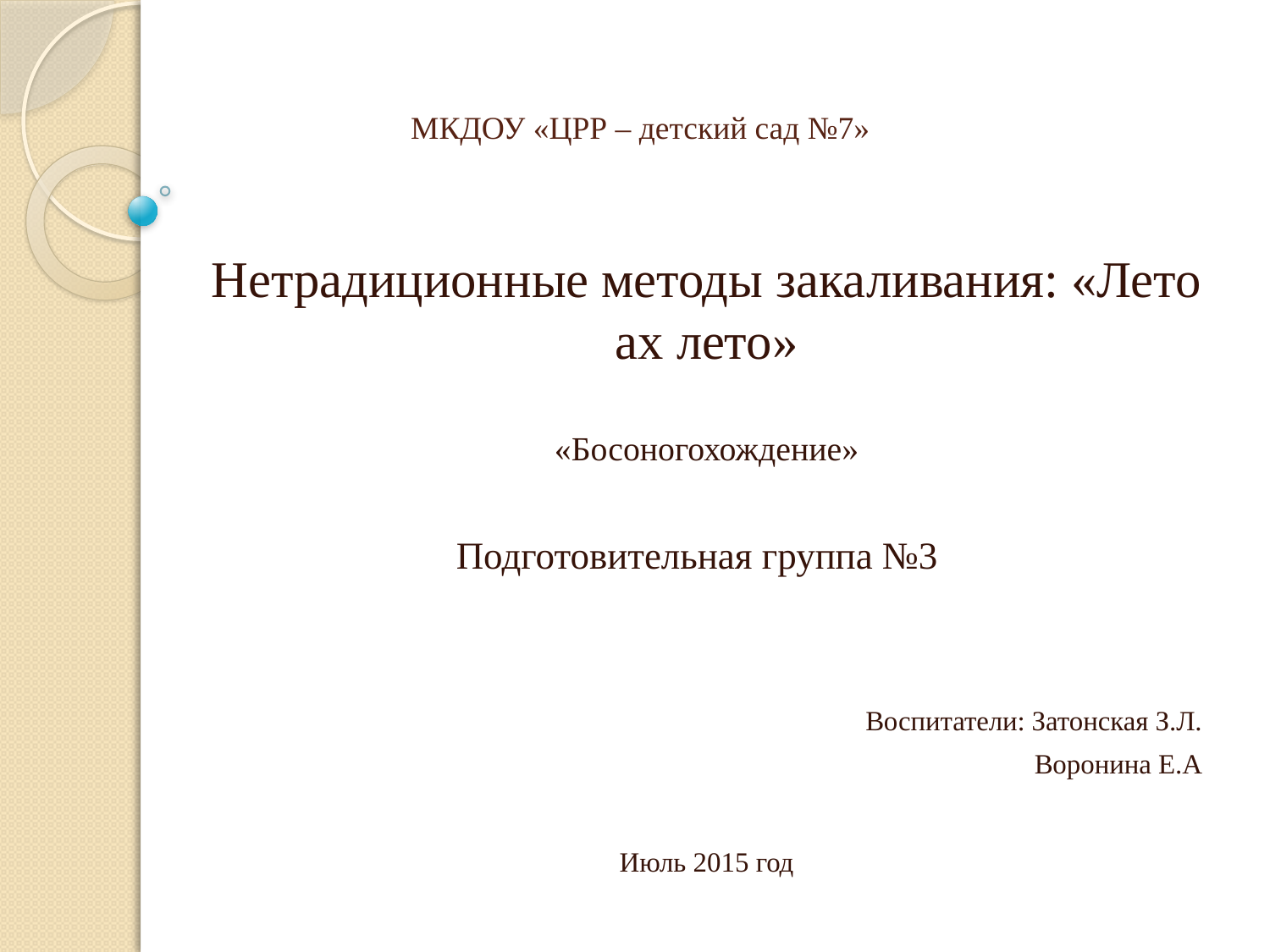

# МКДОУ «ЦРР – детский сад №7»

Нетрадиционные методы закаливания: «Лето ах лето»

«Босоногохождение»

Подготовительная группа №3

 Воспитатели: Затонская З.Л.
                                                                  Воронина Е.А

Июль 2015 год